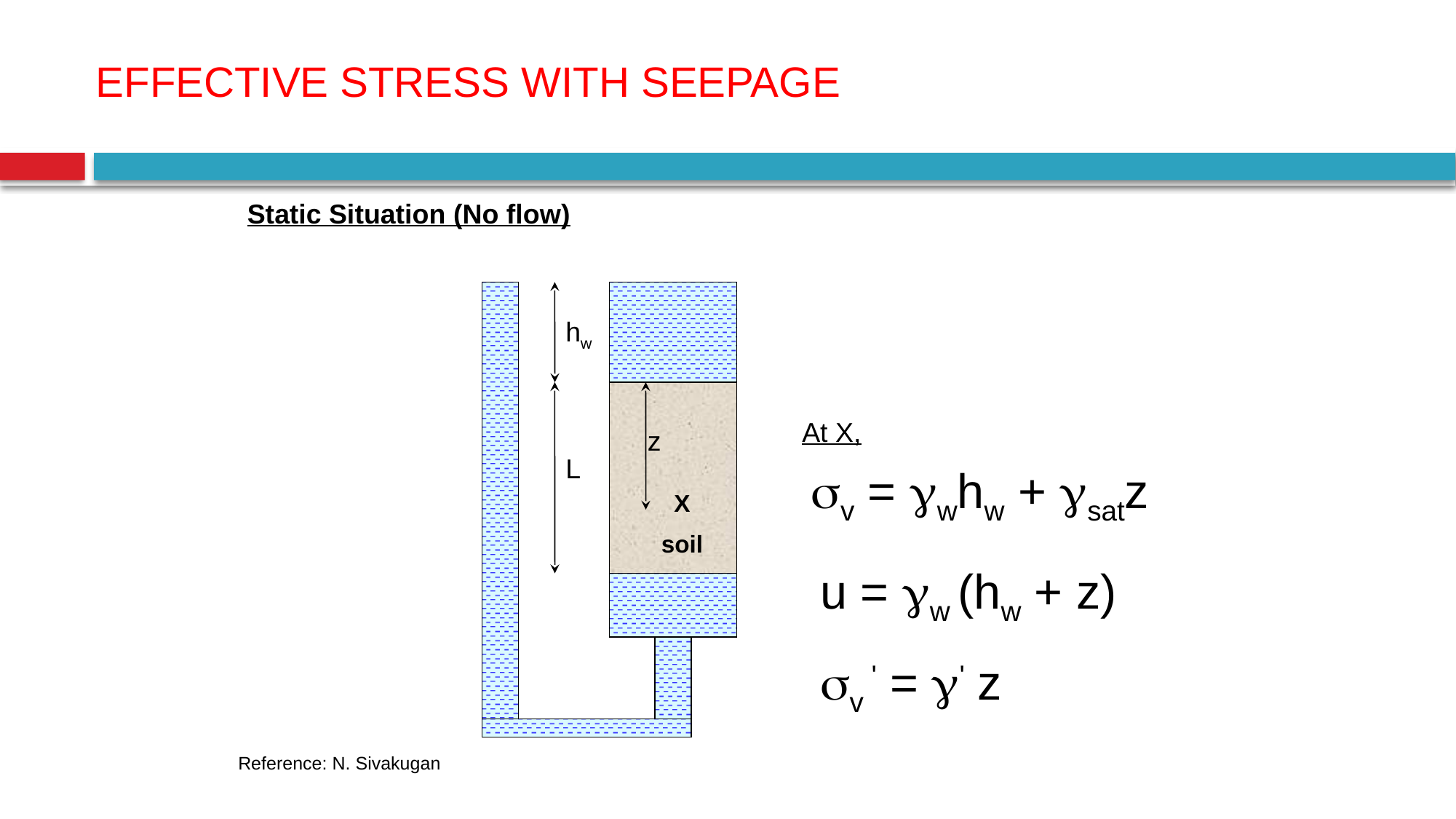

Effective StresS with seepage
Static Situation (No flow)

X
soil

hw

L

z
At X,
σv = γwhw + γsatz
u = γw (hw + z)
σv ' = γ' z
Reference: N. Sivakugan